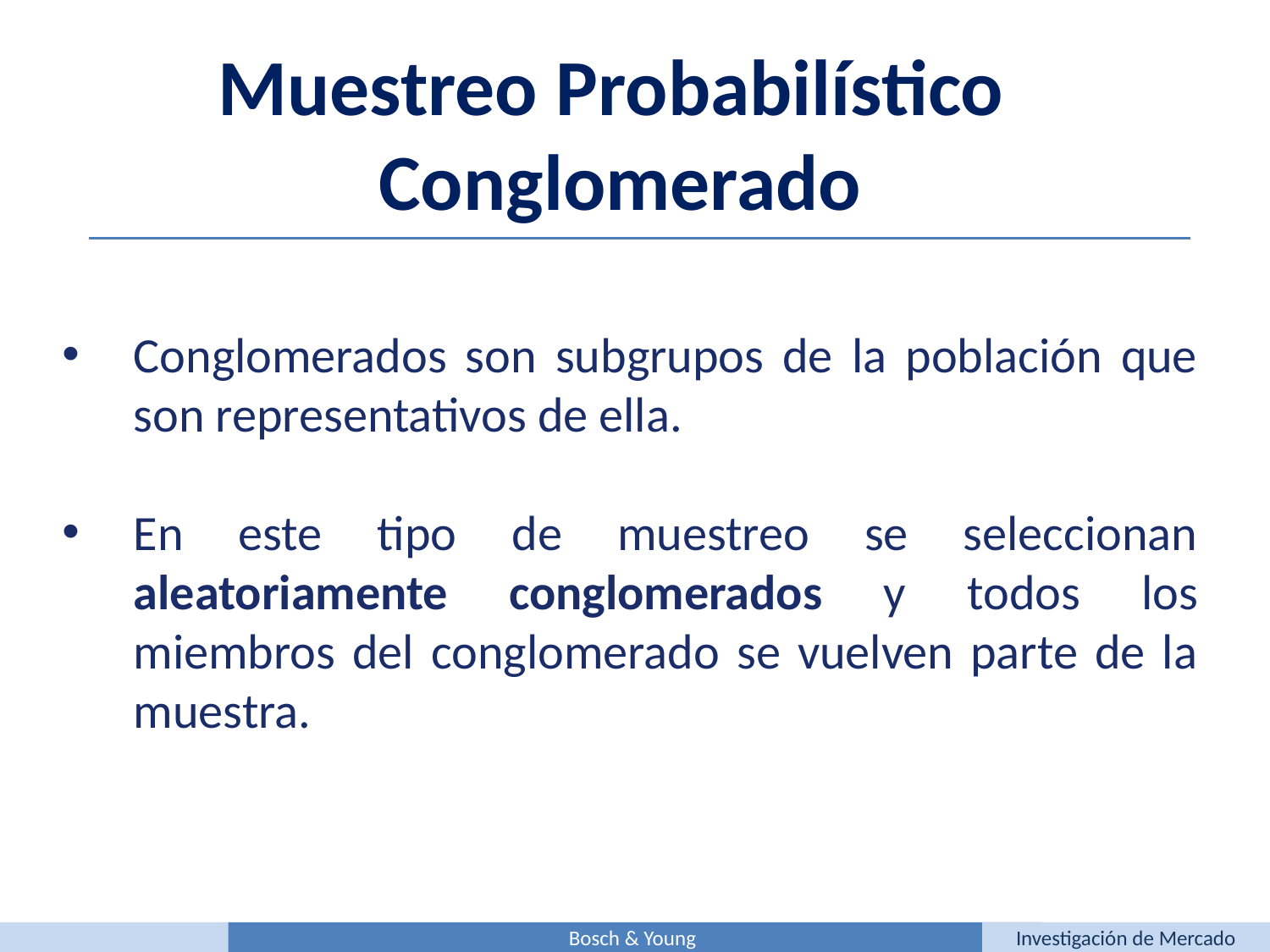

Muestreo Probabilístico
Conglomerado
Conglomerados son subgrupos de la población que son representativos de ella.

En este tipo de muestreo se seleccionan aleatoriamente conglomerados y todos los miembros del conglomerado se vuelven parte de la muestra.

Bosch & Young
Investigación de Mercado